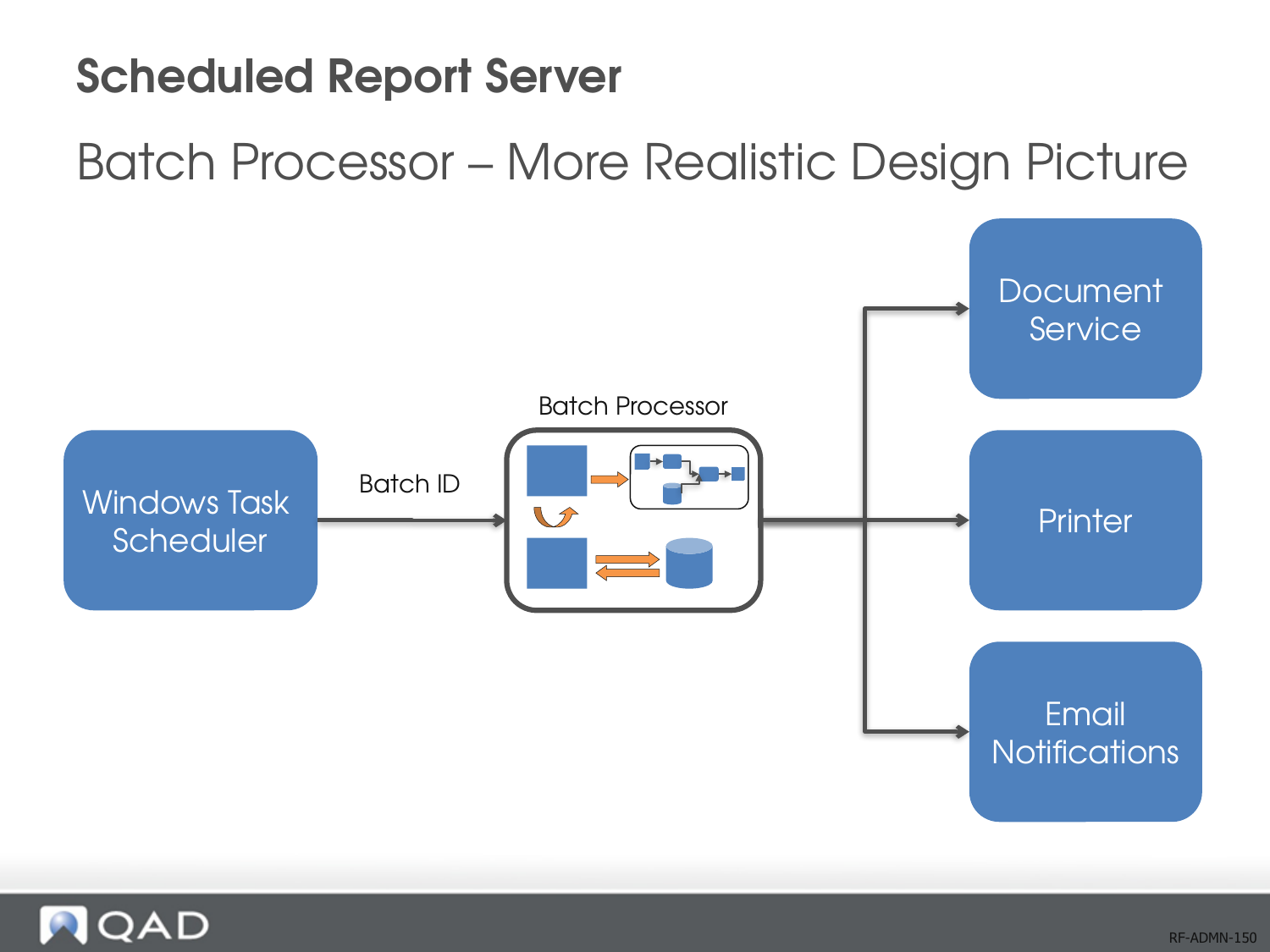

# Scheduled Report Server
Batch Processor – More Realistic Design Picture
Document
Service
Batch Processor
Windows Task
Scheduler

Printer
Batch ID

Email
Notifications
RF-ADMN-150